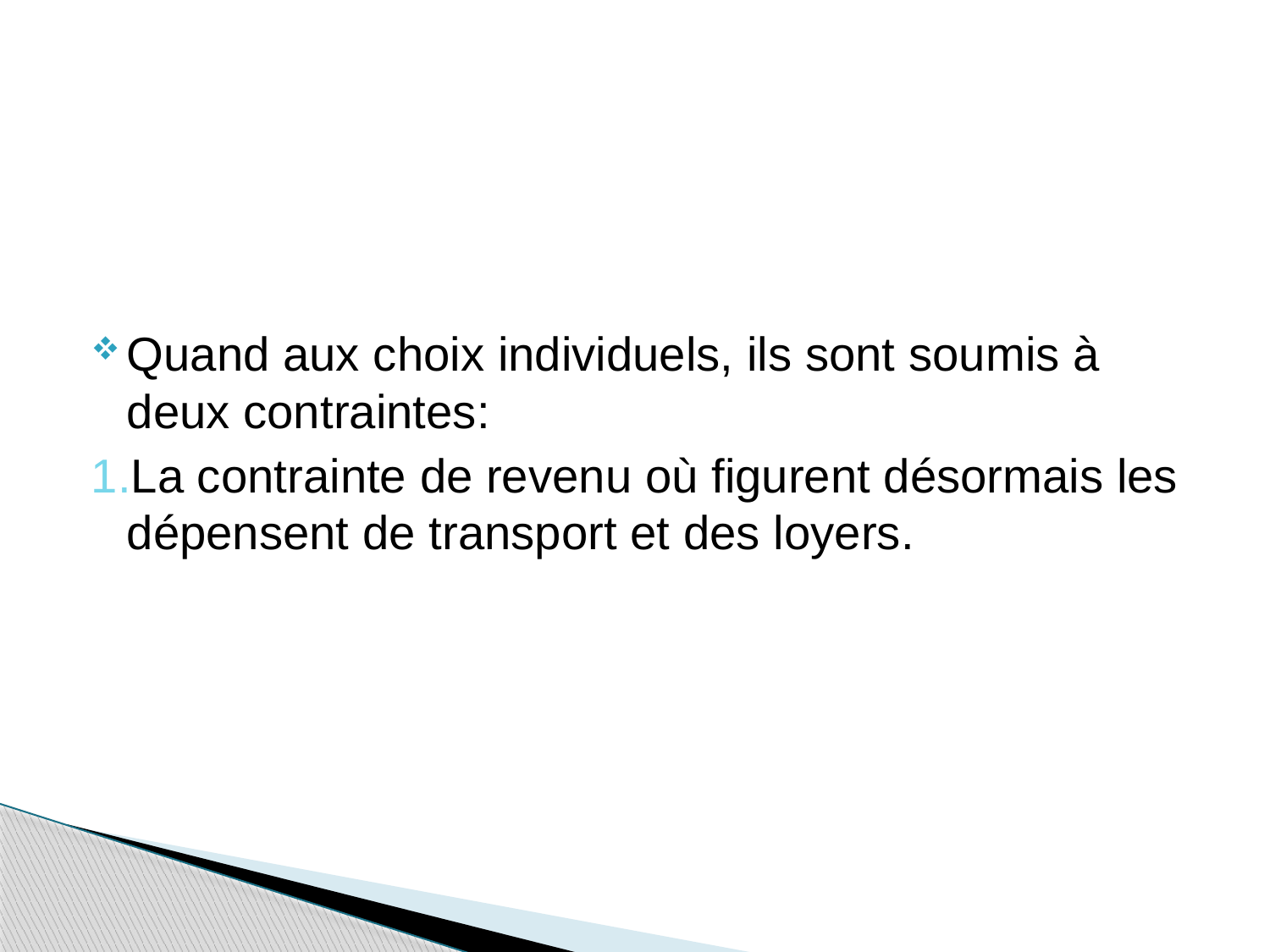

#
Quand aux choix individuels, ils sont soumis à deux contraintes:
1.La contrainte de revenu où figurent désormais les dépensent de transport et des loyers.